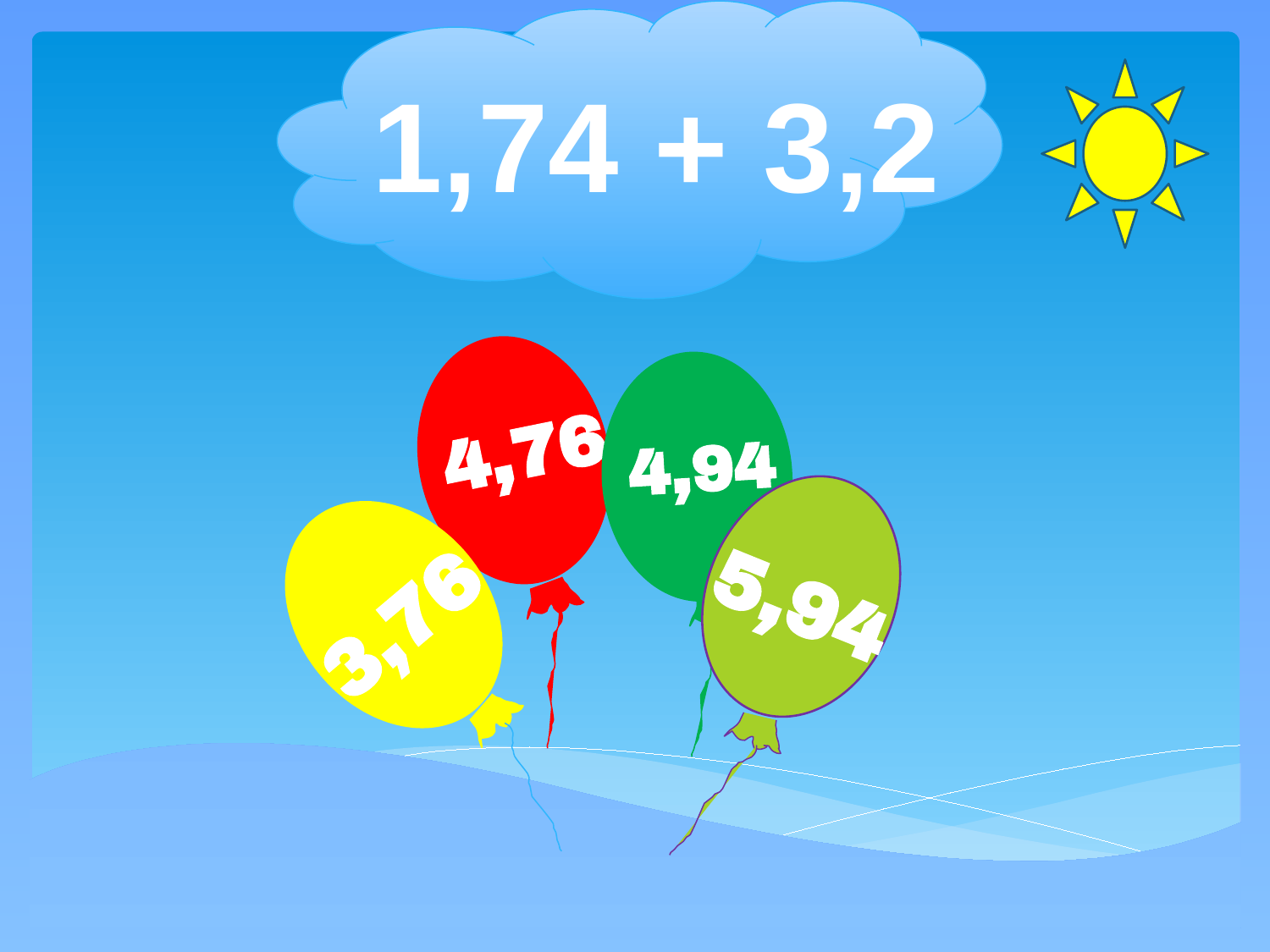

1,74 + 3,2

#

4,76

4,94

5,94

3,76